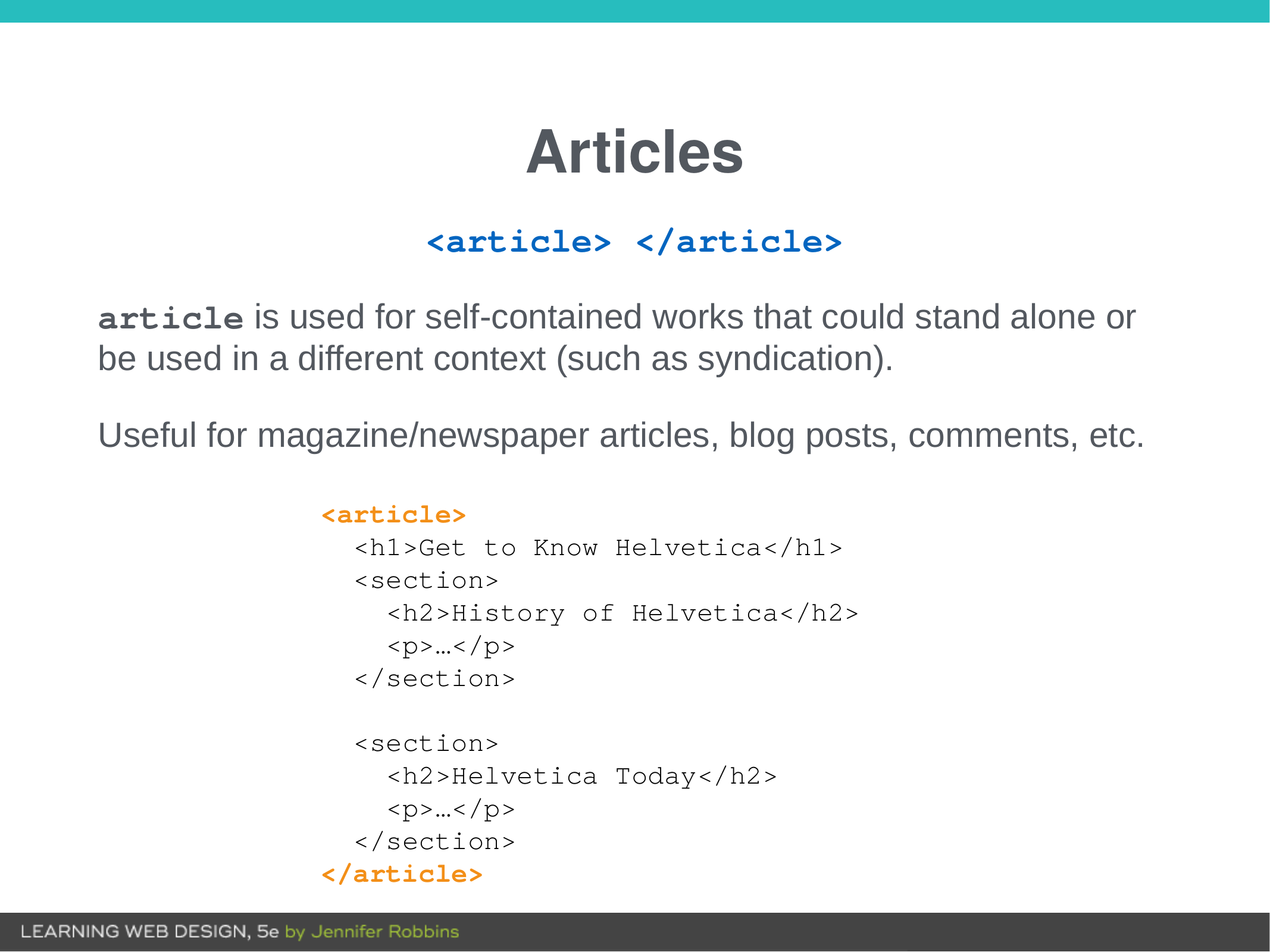

# Articles
<article> </article>
article is used for self-contained works that could stand alone or be used in a different context (such as syndication).
Useful for magazine/newspaper articles, blog posts, comments, etc.
<article>
  <h1>Get to Know Helvetica</h1>
  <section>
    <h2>History of Helvetica</h2>
    <p>…</p>
  </section>

  <section>
    <h2>Helvetica Today</h2>
    <p>…</p>
  </section>
</article>